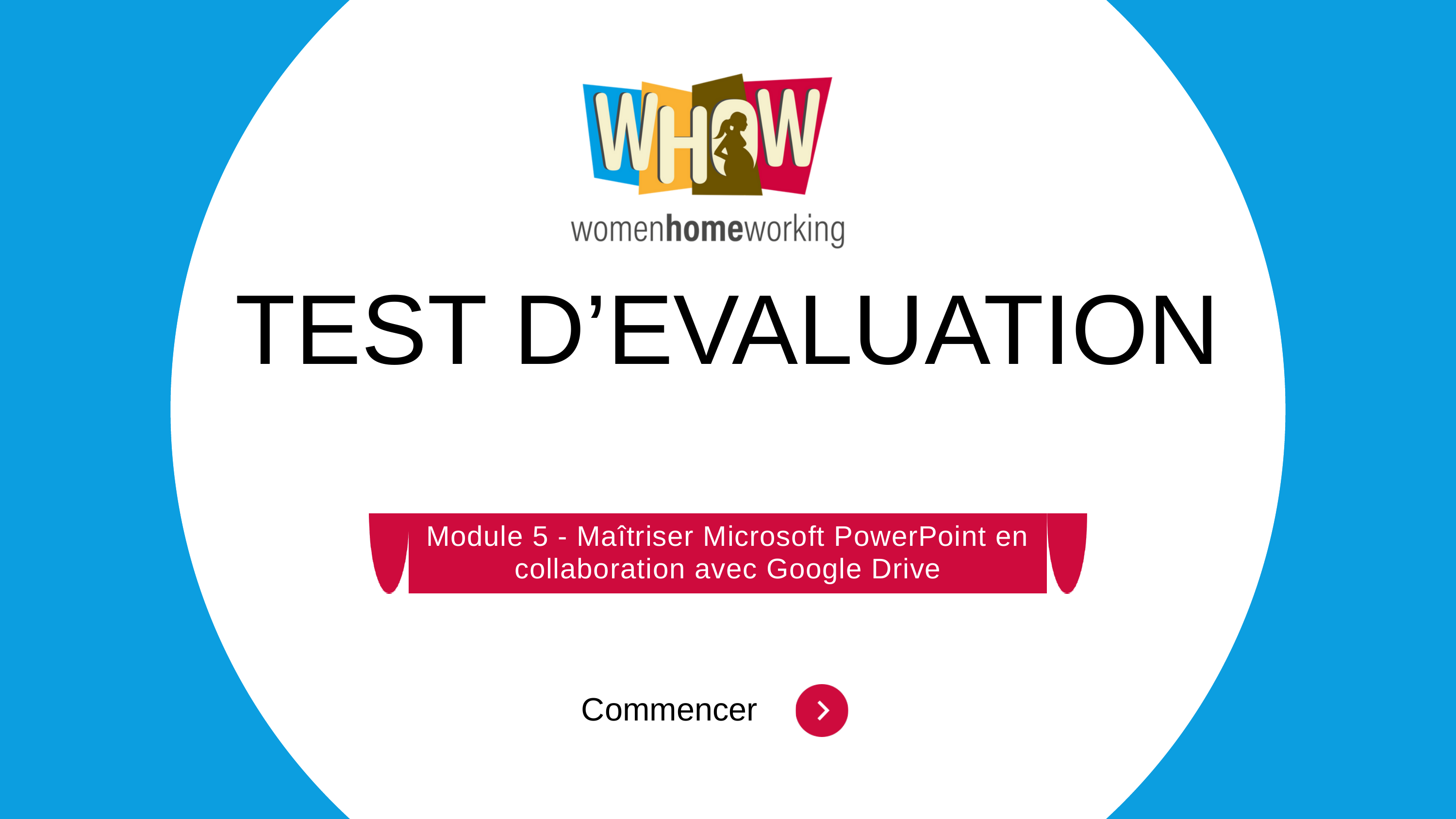

TEST D’EVALUATION

Module 5 - Maîtriser Microsoft PowerPoint en collaboration avec Google Drive

Commencer